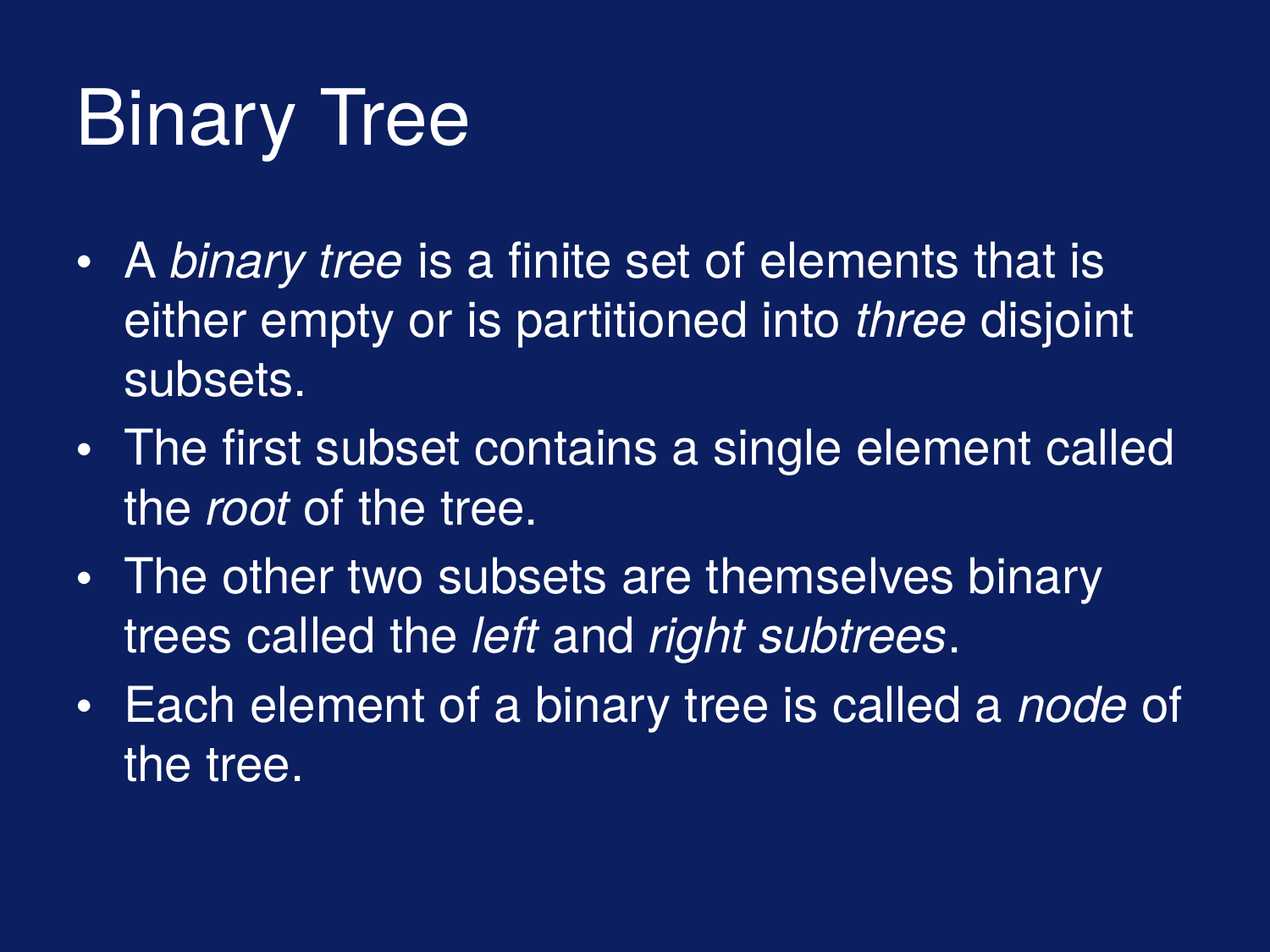

# Binary Tree
A binary tree is a finite set of elements that is either empty or is partitioned into three disjoint subsets.
The first subset contains a single element called the root of the tree.
The other two subsets are themselves binary trees called the left and right subtrees.
Each element of a binary tree is called a node of the tree.